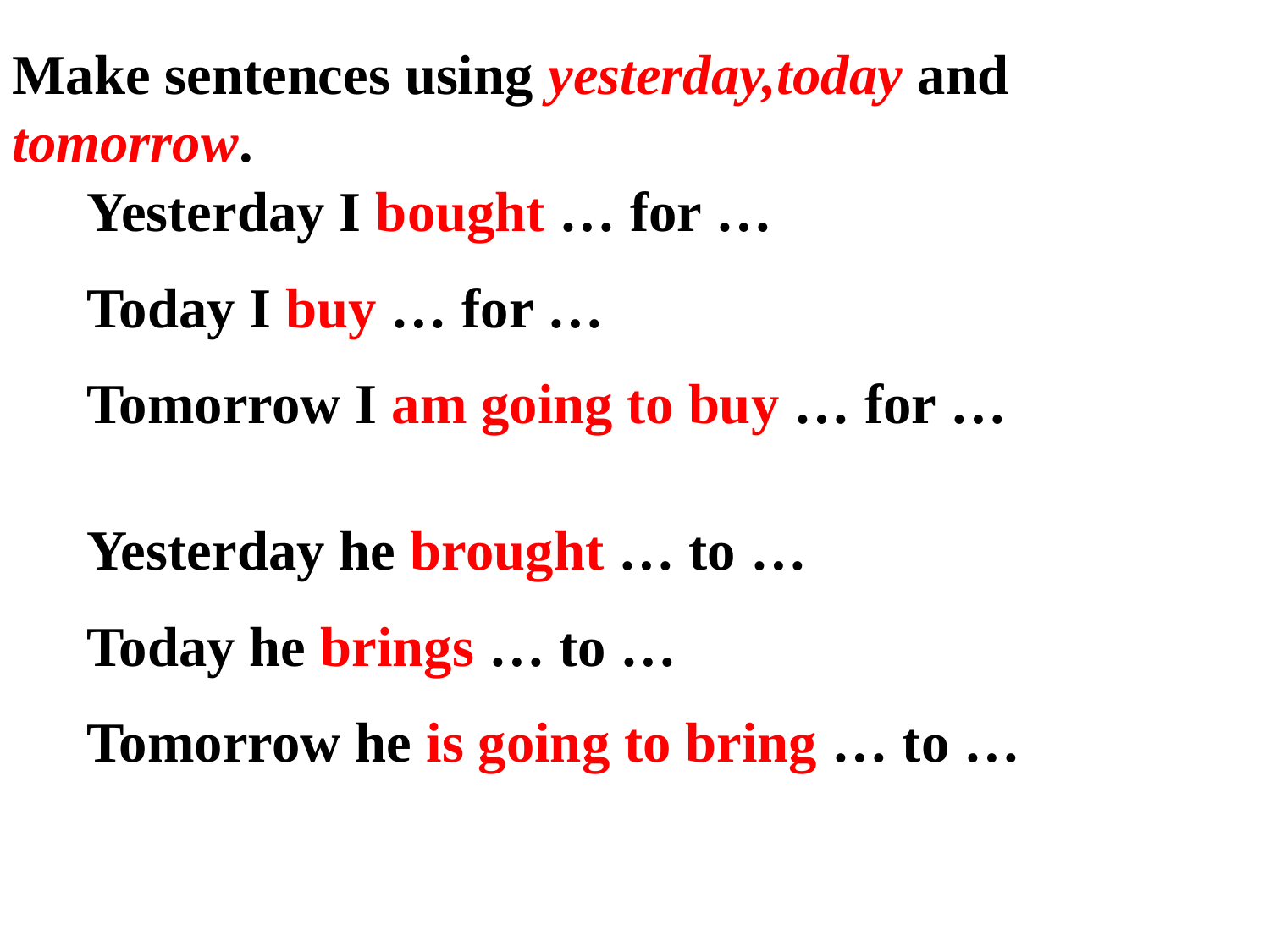

Make sentences using yesterday,today and tomorrow.
Yesterday I bought … for …
Today I buy … for …
Tomorrow I am going to buy … for …
Yesterday he brought … to …
Today he brings … to …
Tomorrow he is going to bring … to …